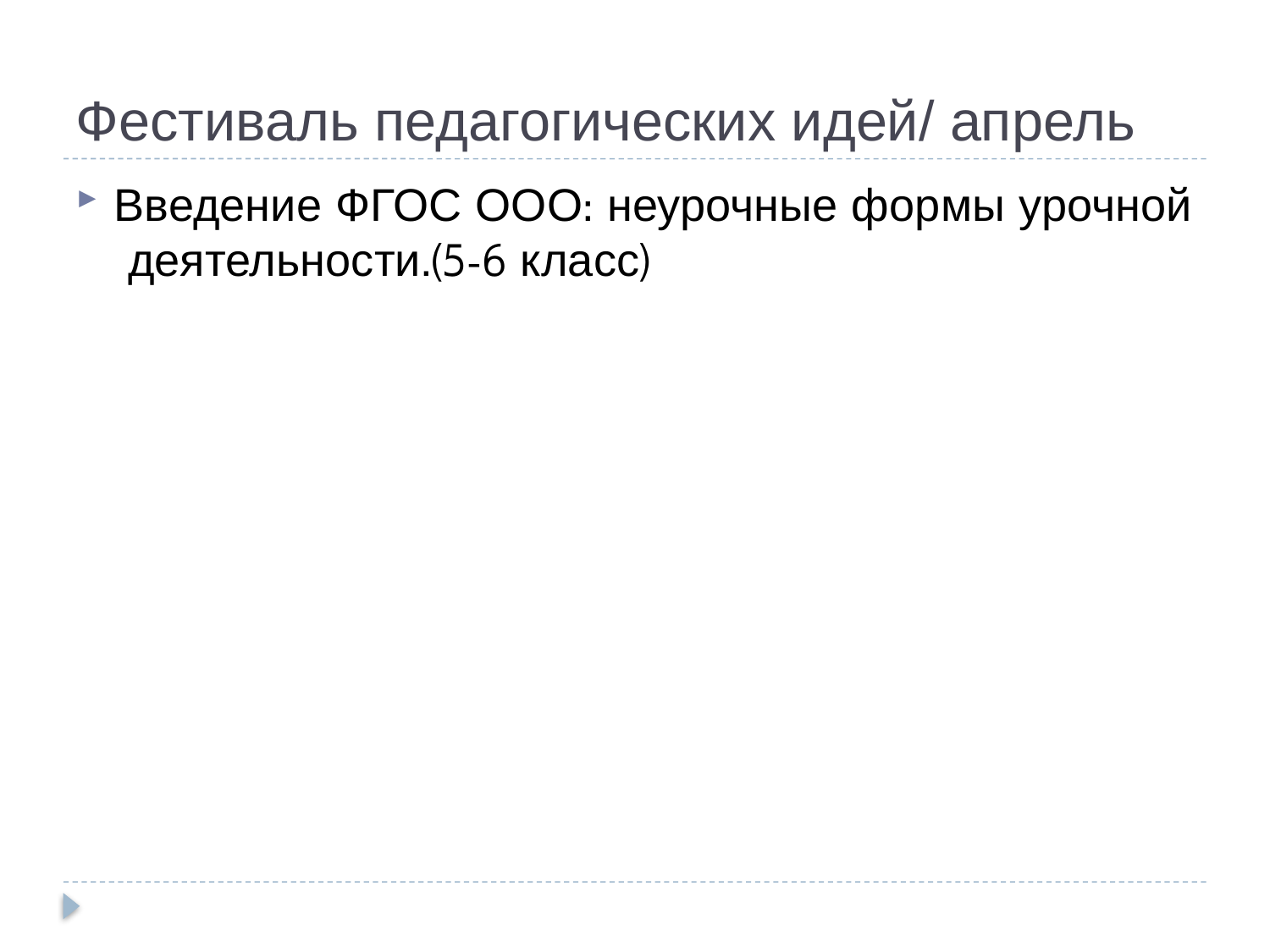

# Фестиваль педагогических идей/ апрель
Введение ФГОС ООО: неурочные формы урочной  деятельности.(5-6 класс)